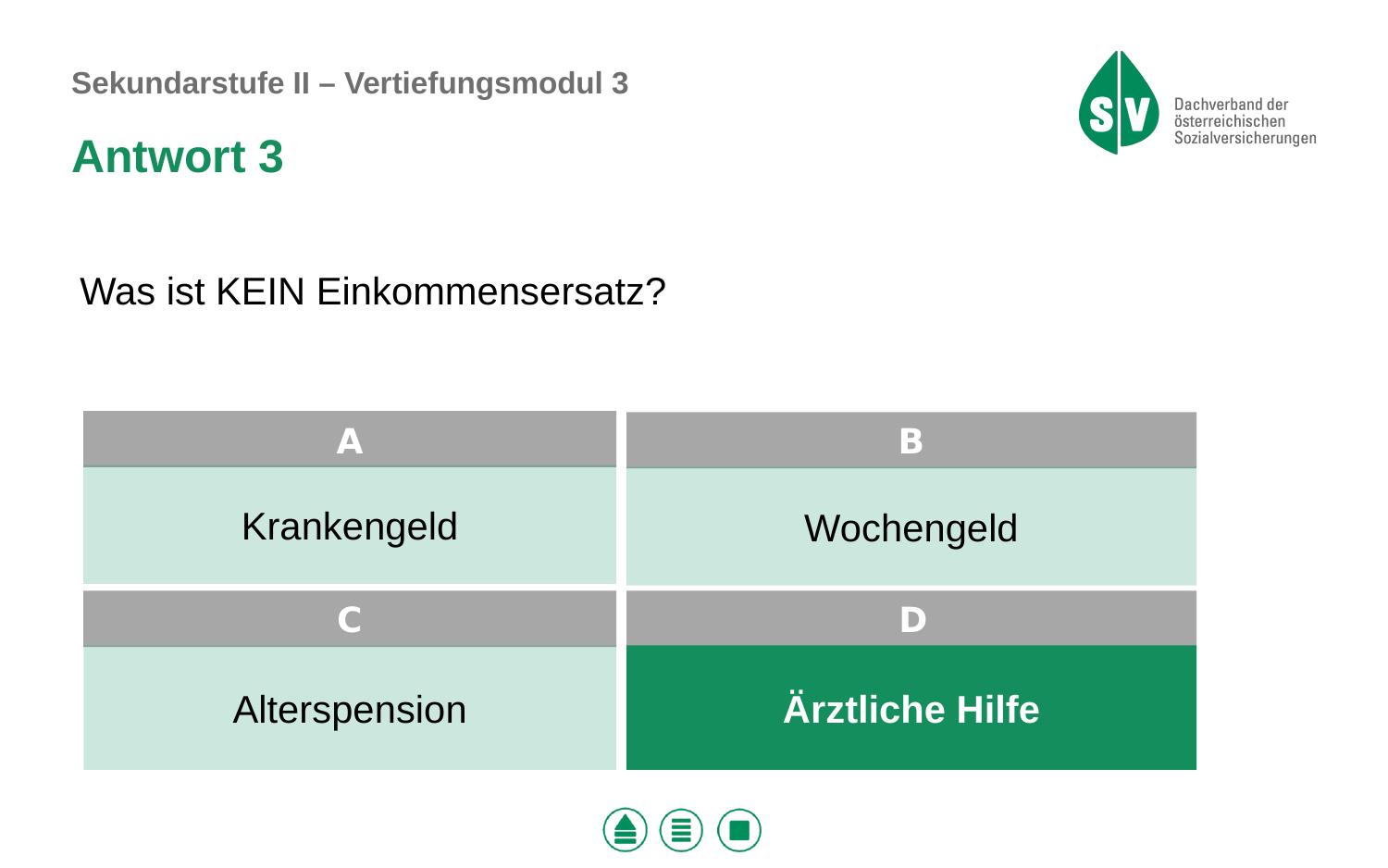

Antwort 3
Was ist KEIN Einkommensersatz?
Krankengeld
Wochengeld
Alterspension
Ärztliche Hilfe
21